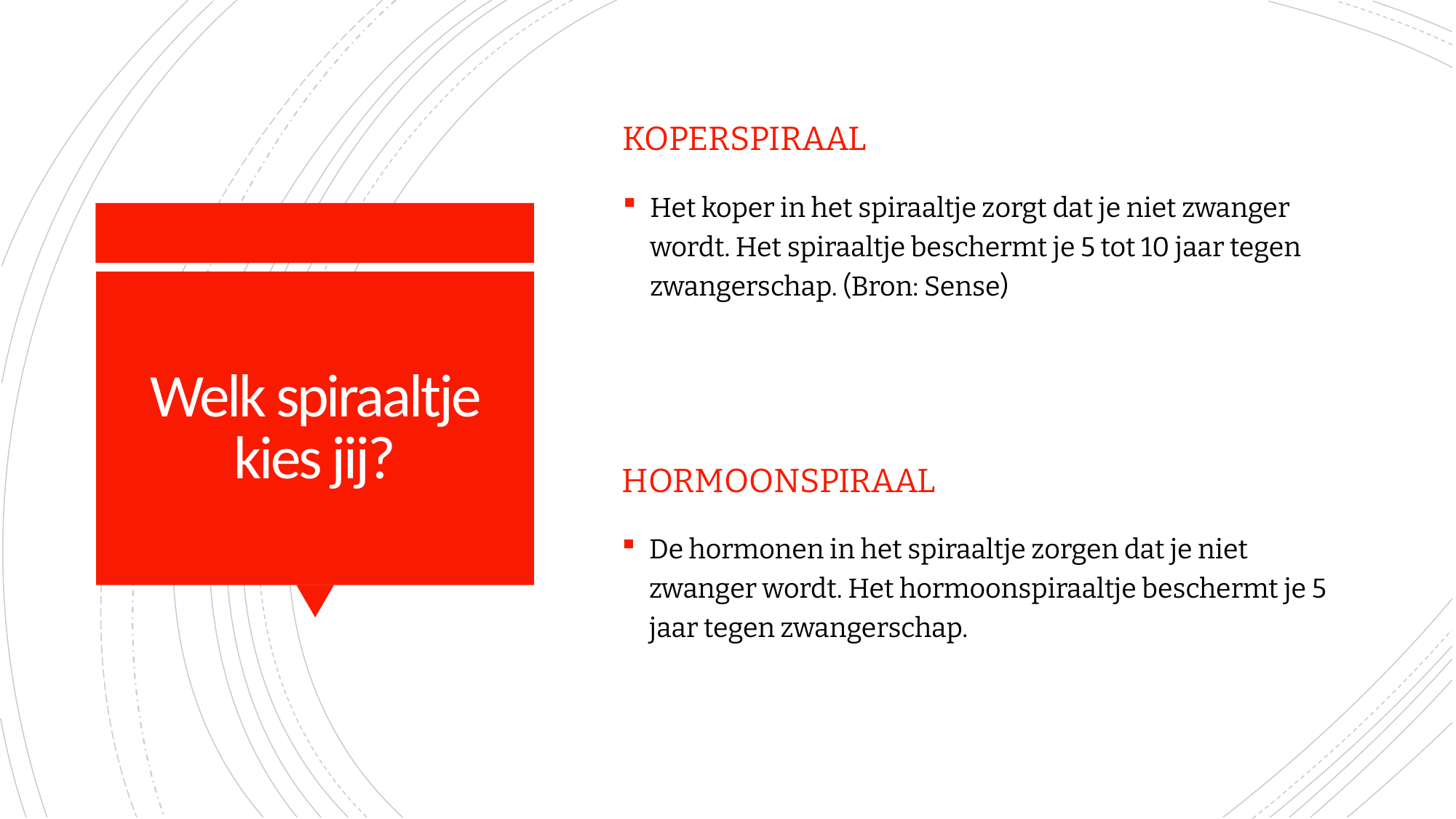

Koperspiraal
Het koper in het spiraaltje zorgt dat je niet zwanger wordt. Het spiraaltje beschermt je 5 tot 10 jaar tegen zwangerschap. (Bron: Sense)
# Welk spiraaltje kies jij?
Hormoonspiraal
De hormonen in het spiraaltje zorgen dat je niet zwanger wordt. Het hormoonspiraaltje beschermt je 5 jaar tegen zwangerschap.